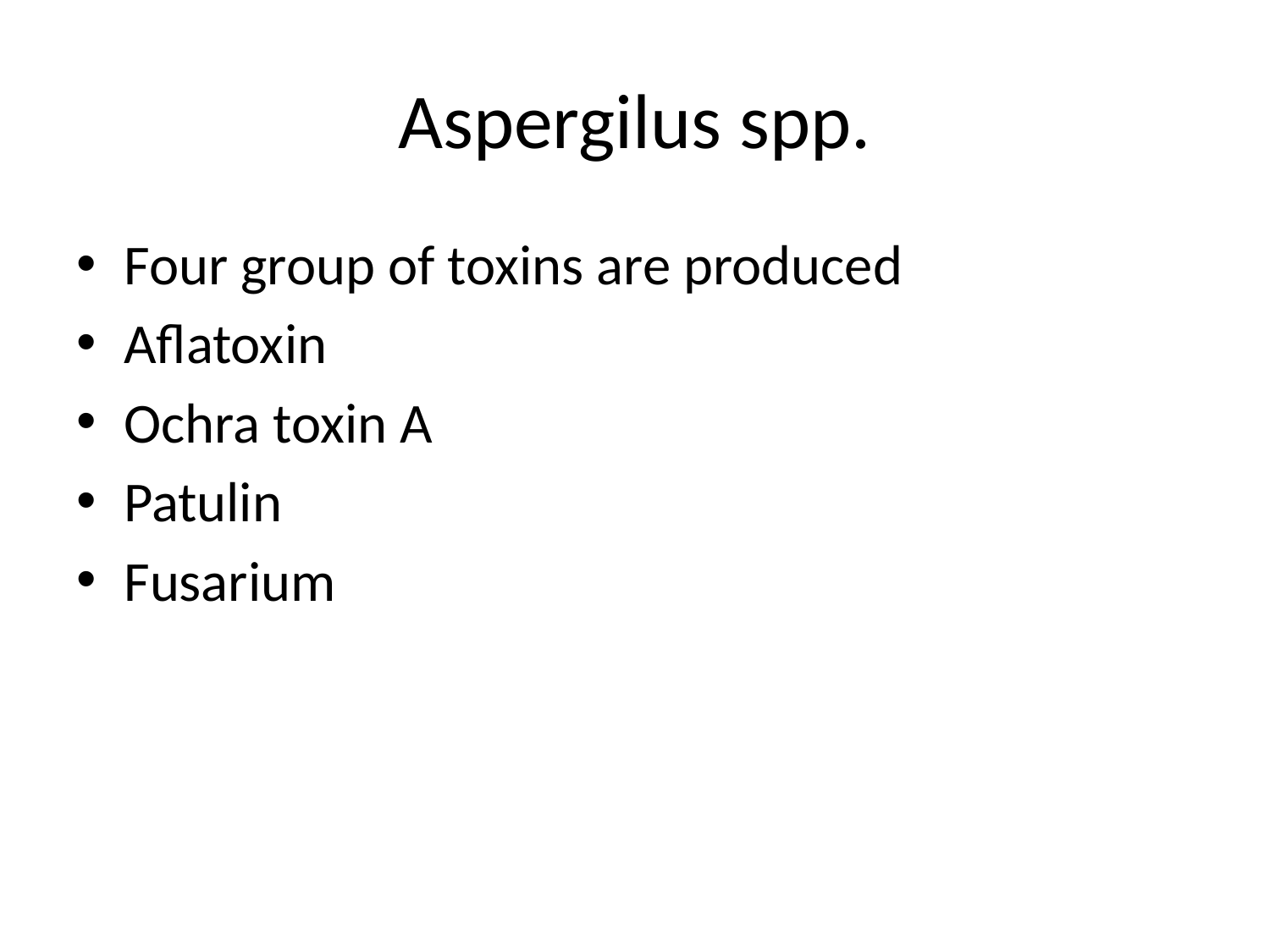

# Aspergilus spp.
Four group of toxins are produced
Aflatoxin
Ochra toxin A
Patulin
Fusarium